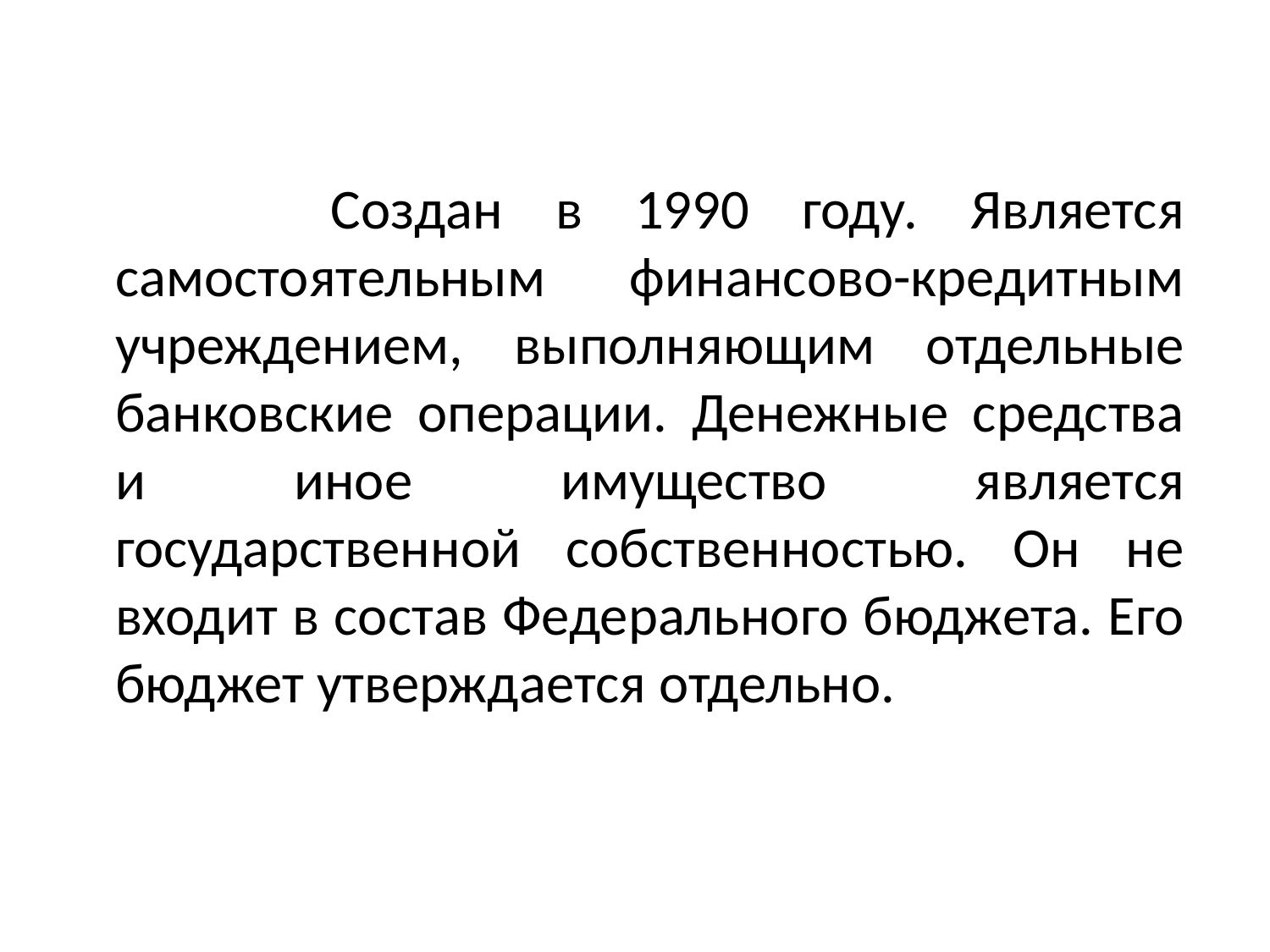

#
     Создан в 1990 году. Является самостоятельным финансово-кредитным учреждением, выполняющим отдельные банковские операции. Денежные средства и иное имущество является государственной собственностью. Он не входит в состав Федерального бюджета. Его бюджет утверждается отдельно.